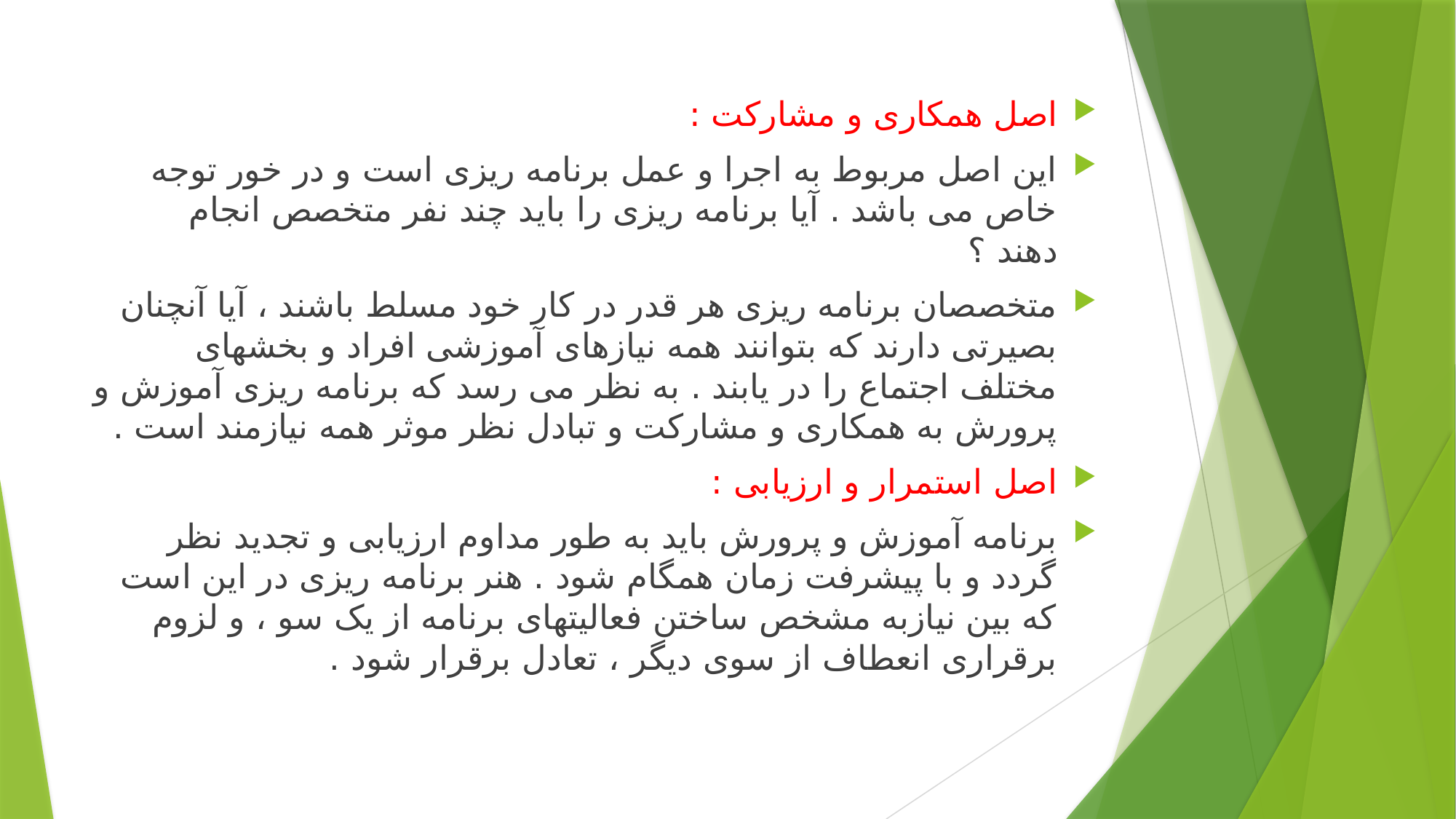

اصل همکاری و مشارکت :
این اصل مربوط به اجرا و عمل برنامه ریزی است و در خور توجه خاص می باشد . آیا برنامه ریزی را باید چند نفر متخصص انجام دهند ؟
متخصصان برنامه ریزی هر قدر در کار خود مسلط باشند ، آیا آنچنان بصیرتی دارند که بتوانند همه نیازهای آموزشی افراد و بخشهای مختلف اجتماع را در یابند . به نظر می رسد که برنامه ریزی آموزش و پرورش به همکاری و مشارکت و تبادل نظر موثر همه نیازمند است .
اصل استمرار و ارزیابی :
برنامه آموزش و پرورش باید به طور مداوم ارزیابی و تجدید نظر گردد و با پیشرفت زمان همگام شود . هنر برنامه ریزی در این است که بین نیازبه مشخص ساختن فعالیتهای برنامه از یک سو ، و لزوم برقراری انعطاف از سوی دیگر ، تعادل برقرار شود .